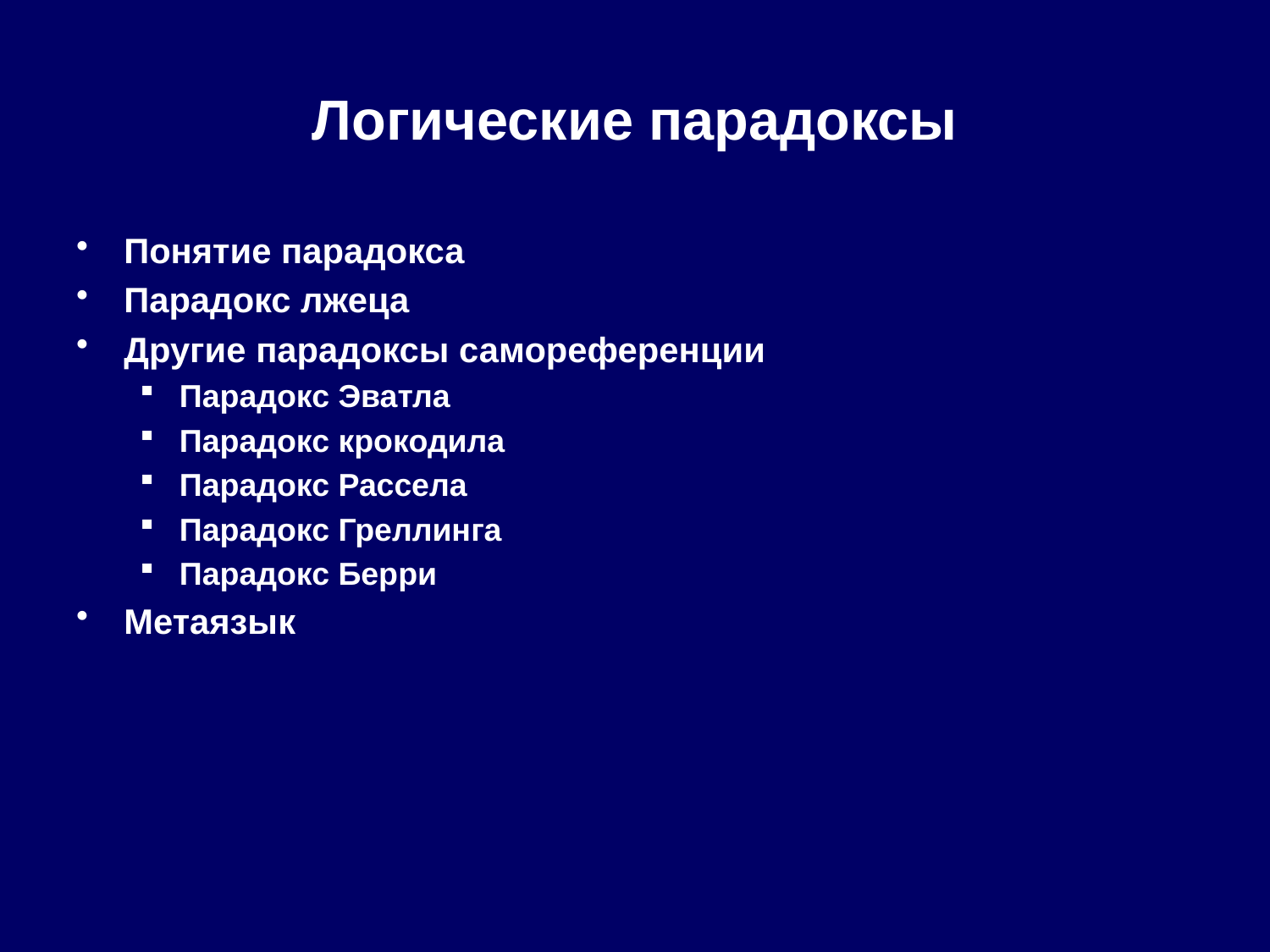

# Логические парадоксы
Понятие парадокса
Парадокс лжеца
Другие парадоксы самореференции
Парадокс Эватла
Парадокс крокодила
Парадокс Рассела
Парадокс Греллинга
Парадокс Берри
Метаязык